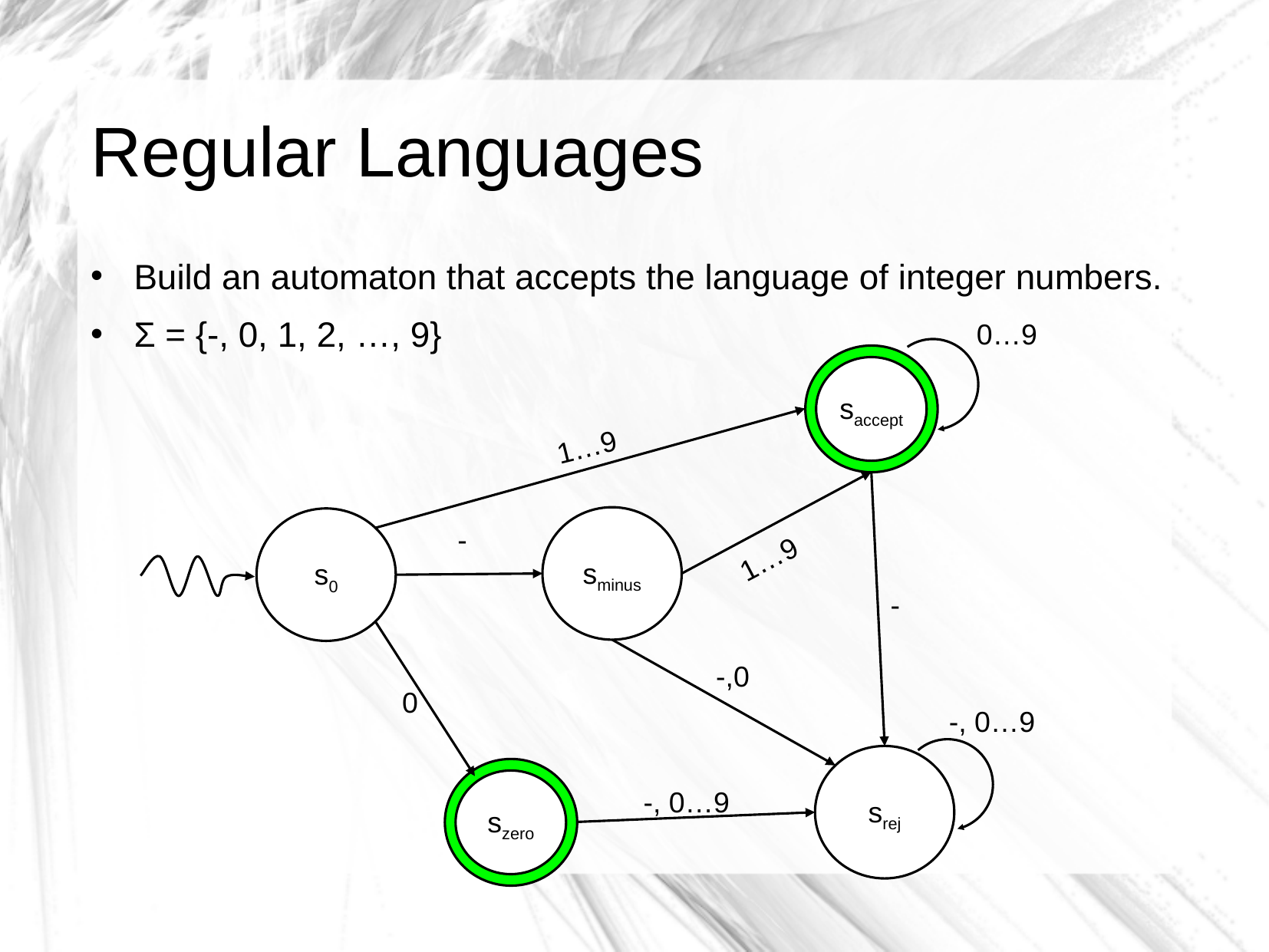

# Regular Languages
Build an automaton that accepts the language of integer numbers.
Σ = {-, 0, 1, 2, …, 9}
0…9

saccept

s0

1…9
sminus
s0
-
1…9

-
-,0
0
-, 0…9

srej
szero

s0

-, 0…9